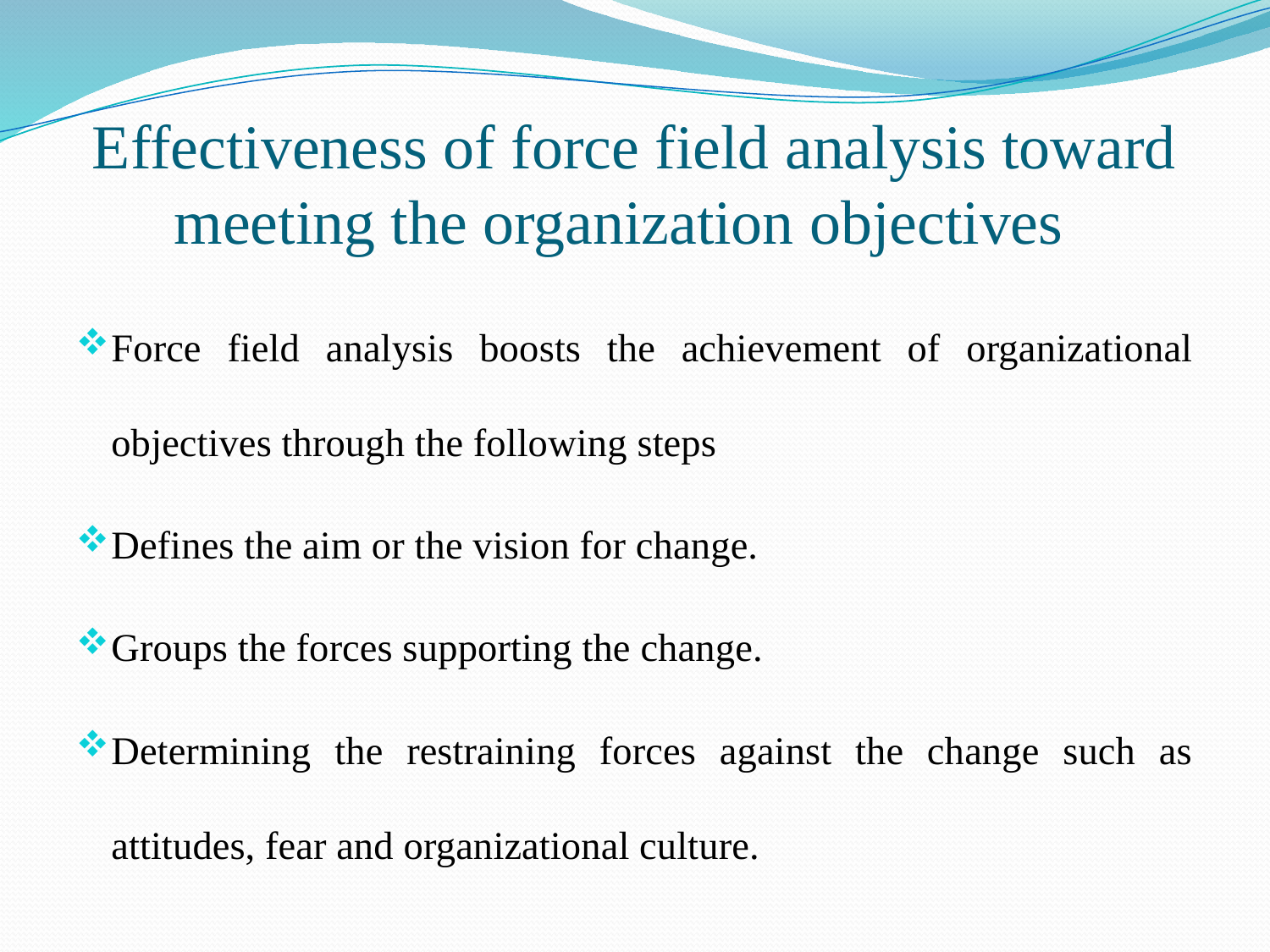

# Effectiveness of force field analysis toward meeting the organization objectives
Force field analysis boosts the achievement of organizational objectives through the following steps
Defines the aim or the vision for change.
Groups the forces supporting the change.
Determining the restraining forces against the change such as attitudes, fear and organizational culture.